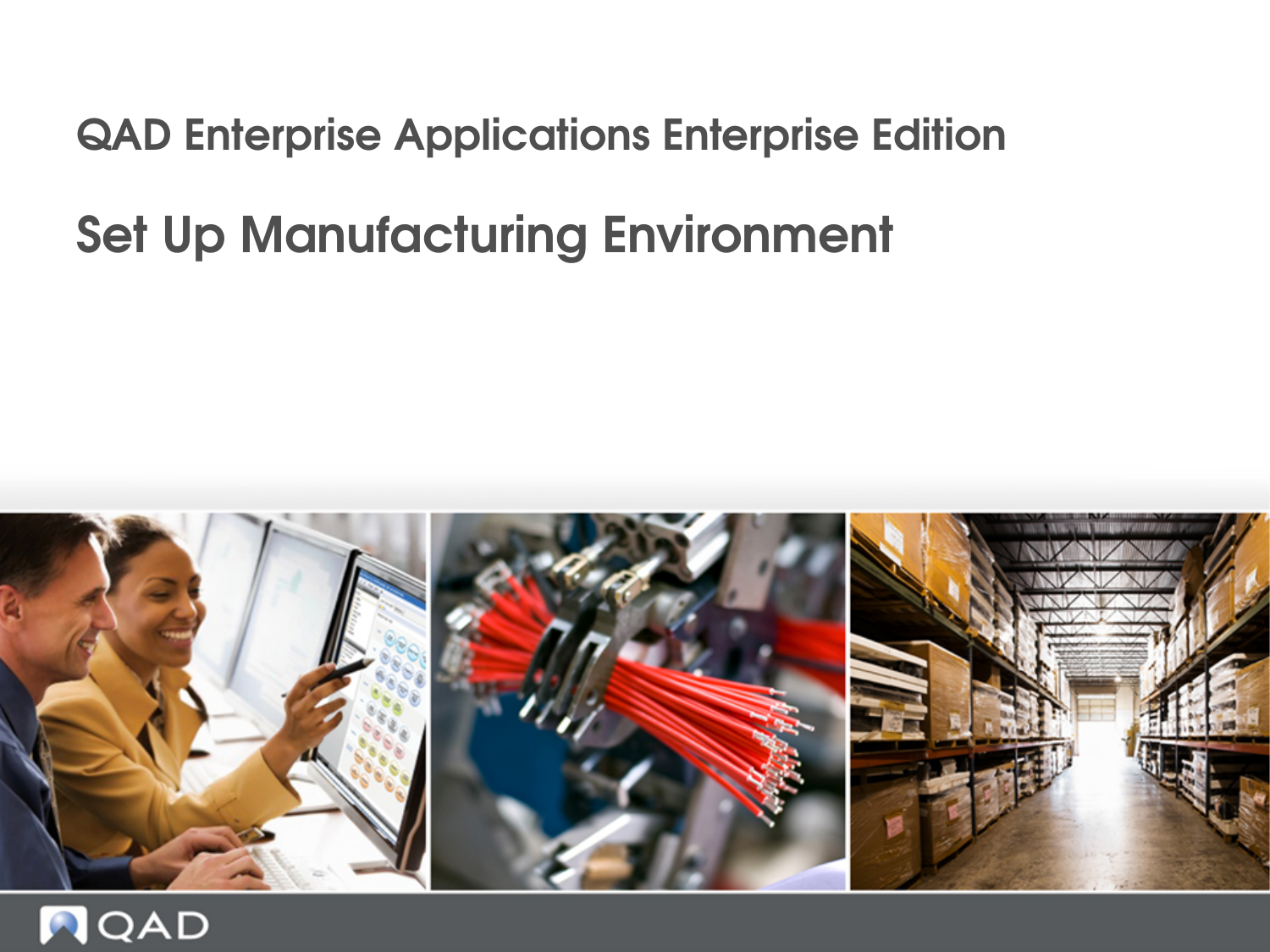

# QAD Enterprise Applications Enterprise Edition
Set Up Manufacturing Environment